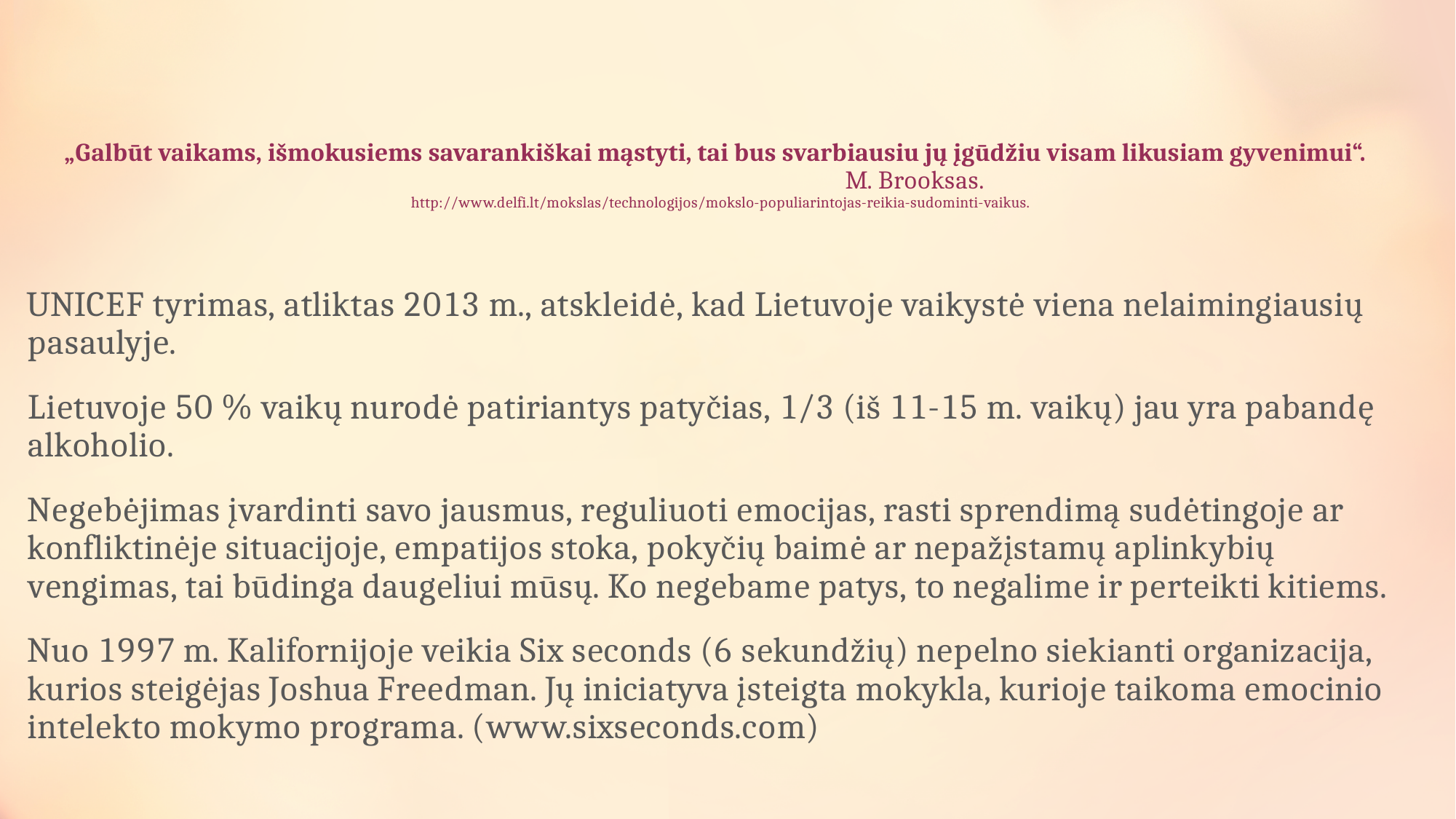

# „Galbūt vaikams, išmokusiems savarankiškai mąstyti, tai bus svarbiausiu jų įgūdžiu visam likusiam gyvenimui“. M. Brooksas. http://www.delfi.lt/mokslas/technologijos/mokslo-populiarintojas-reikia-sudominti-vaikus.
UNICEF tyrimas, atliktas 2013 m., atskleidė, kad Lietuvoje vaikystė viena nelaimingiausių pasaulyje.
Lietuvoje 50 % vaikų nurodė patiriantys patyčias, 1/3 (iš 11-15 m. vaikų) jau yra pabandę alkoholio.
Negebėjimas įvardinti savo jausmus, reguliuoti emocijas, rasti sprendimą sudėtingoje ar konfliktinėje situacijoje, empatijos stoka, pokyčių baimė ar nepažįstamų aplinkybių vengimas, tai būdinga daugeliui mūsų. Ko negebame patys, to negalime ir perteikti kitiems.
Nuo 1997 m. Kalifornijoje veikia Six seconds (6 sekundžių) nepelno siekianti organizacija, kurios steigėjas Joshua Freedman. Jų iniciatyva įsteigta mokykla, kurioje taikoma emocinio intelekto mokymo programa. (www.sixseconds.com)